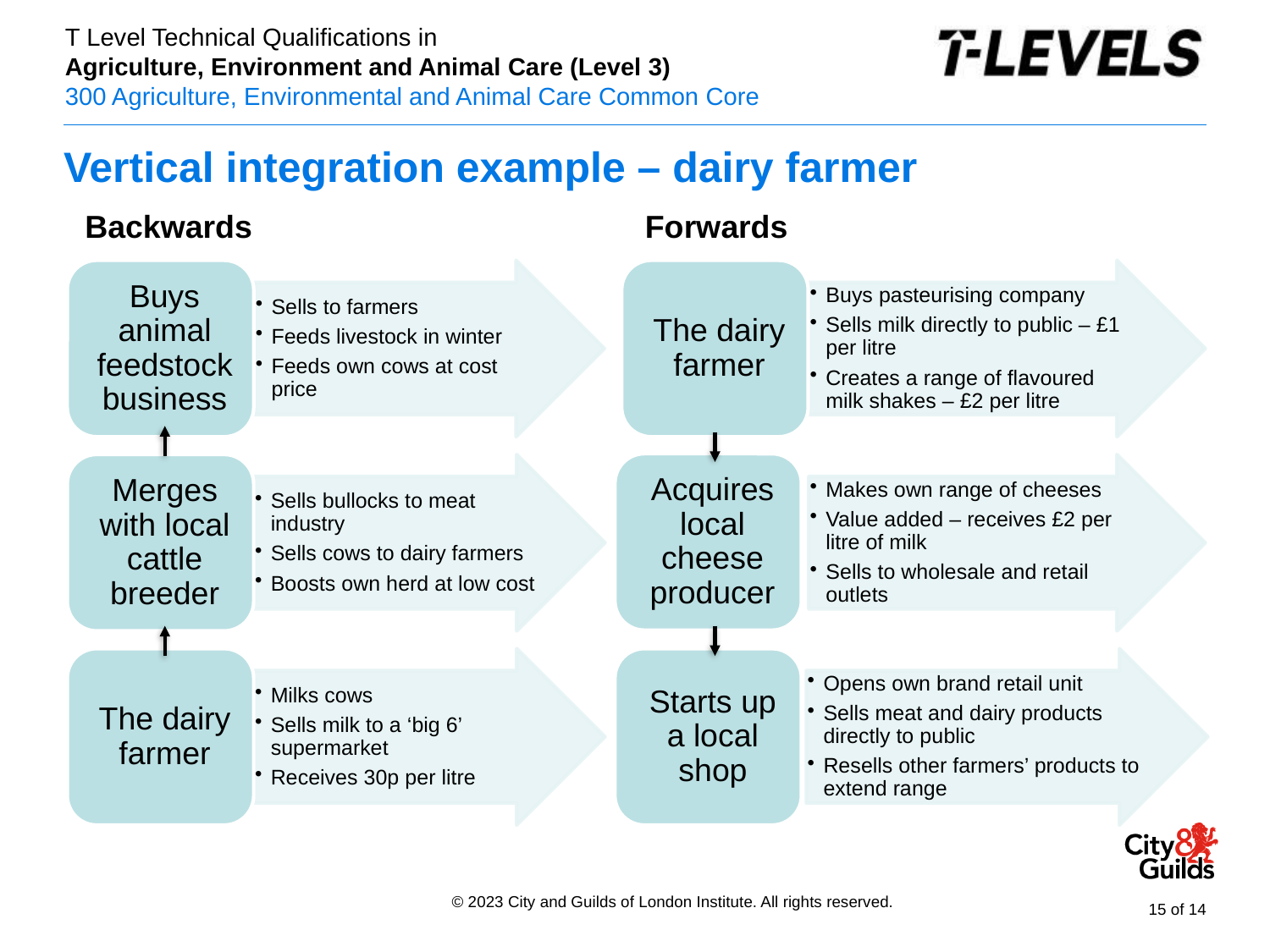

# Vertical integration example – dairy farmer
Forwards
Backwards
Buys pasteurising company
Sells milk directly to public – £1 per litre
Creates a range of flavoured milk shakes – £2 per litre
The dairy farmer
Makes own range of cheeses
Value added – receives £2 per litre of milk
Sells to wholesale and retail outlets
Acquires local cheese producer
Opens own brand retail unit
Sells meat and dairy products directly to public
Resells other farmers’ products to extend range
Starts up a local shop
Sells to farmers
Feeds livestock in winter
Feeds own cows at cost price
Buys animal feedstock business
Sells bullocks to meat industry
Sells cows to dairy farmers
Boosts own herd at low cost
Merges with local cattle breeder
Milks cows
Sells milk to a ‘big 6’ supermarket
Receives 30p per litre
The dairy farmer